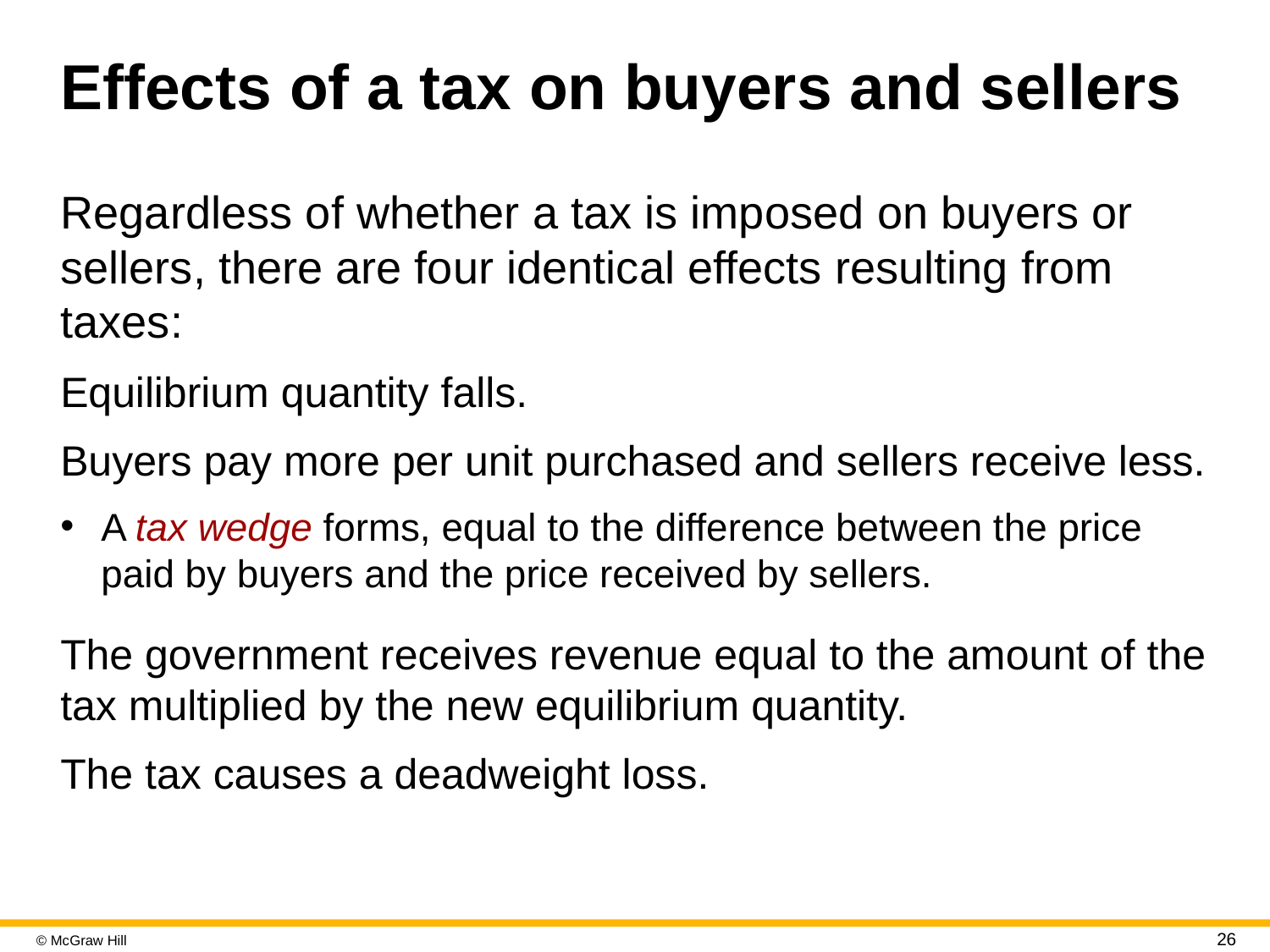

# Effects of a tax on buyers and sellers
Regardless of whether a tax is imposed on buyers or sellers, there are four identical effects resulting from taxes:
Equilibrium quantity falls.
Buyers pay more per unit purchased and sellers receive less.
A tax wedge forms, equal to the difference between the price paid by buyers and the price received by sellers.
The government receives revenue equal to the amount of the tax multiplied by the new equilibrium quantity.
The tax causes a deadweight loss.